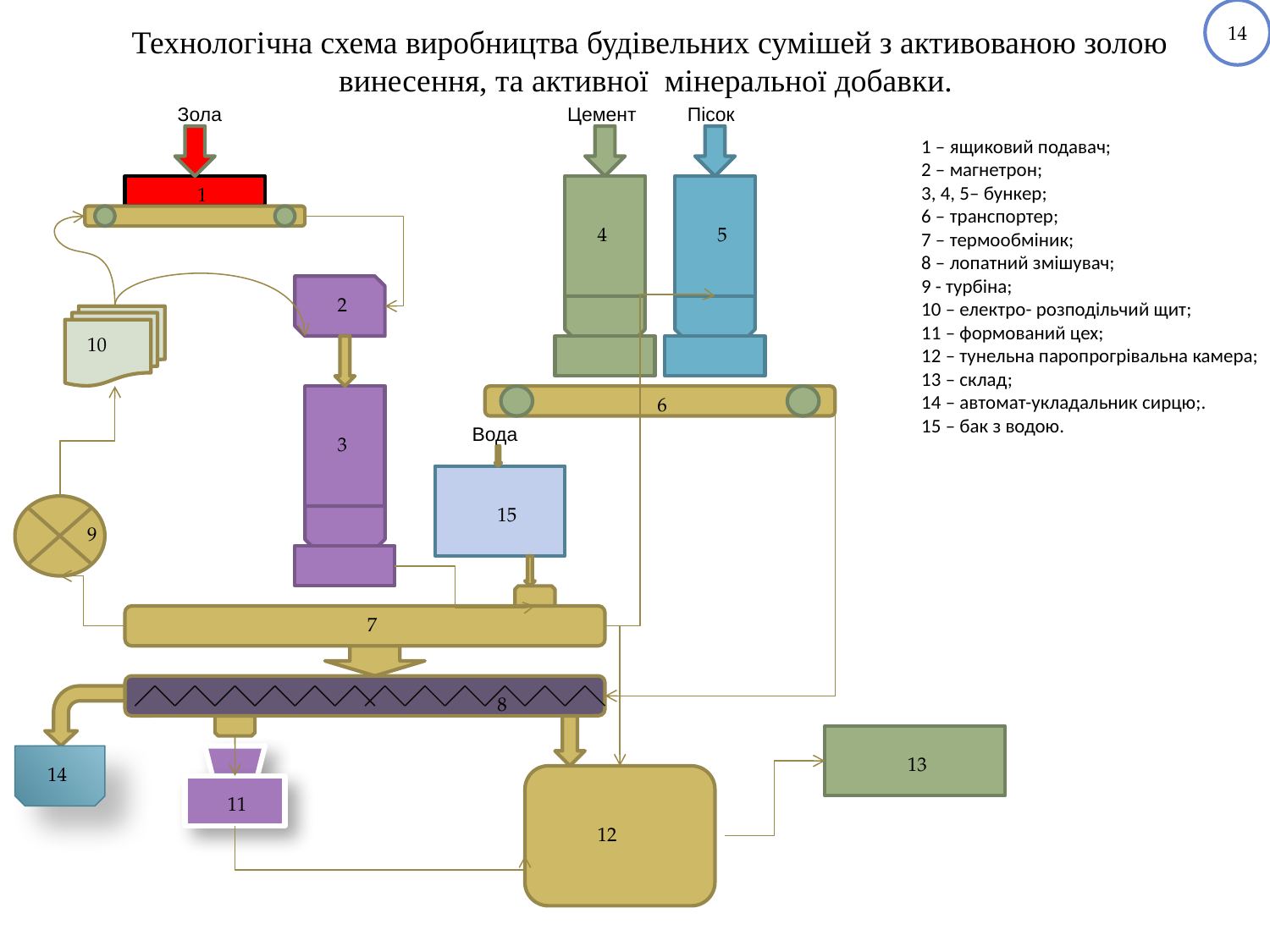

14
Технологічна схема виробництва будівельних сумішей з активованою золою винесення, та активної  мінеральної добавки.
Зола
Цемент
Пісок
1
4
5
2
10
6
Вода
3
15
9
7
8
13
14
11
12
1 – ящиковий подавач;
2 – магнетрон;
3, 4, 5– бункер;
6 – транспортер;
7 – термообміник;
8 – лопатний змішувач;
9 - турбіна;
10 – електро- розподільчий щит;
11 – формований цех;
12 – тунельна паропрогрівальна камера;
13 – склад;
14 – автомат-укладальник сирцю;.
15 – бак з водою.